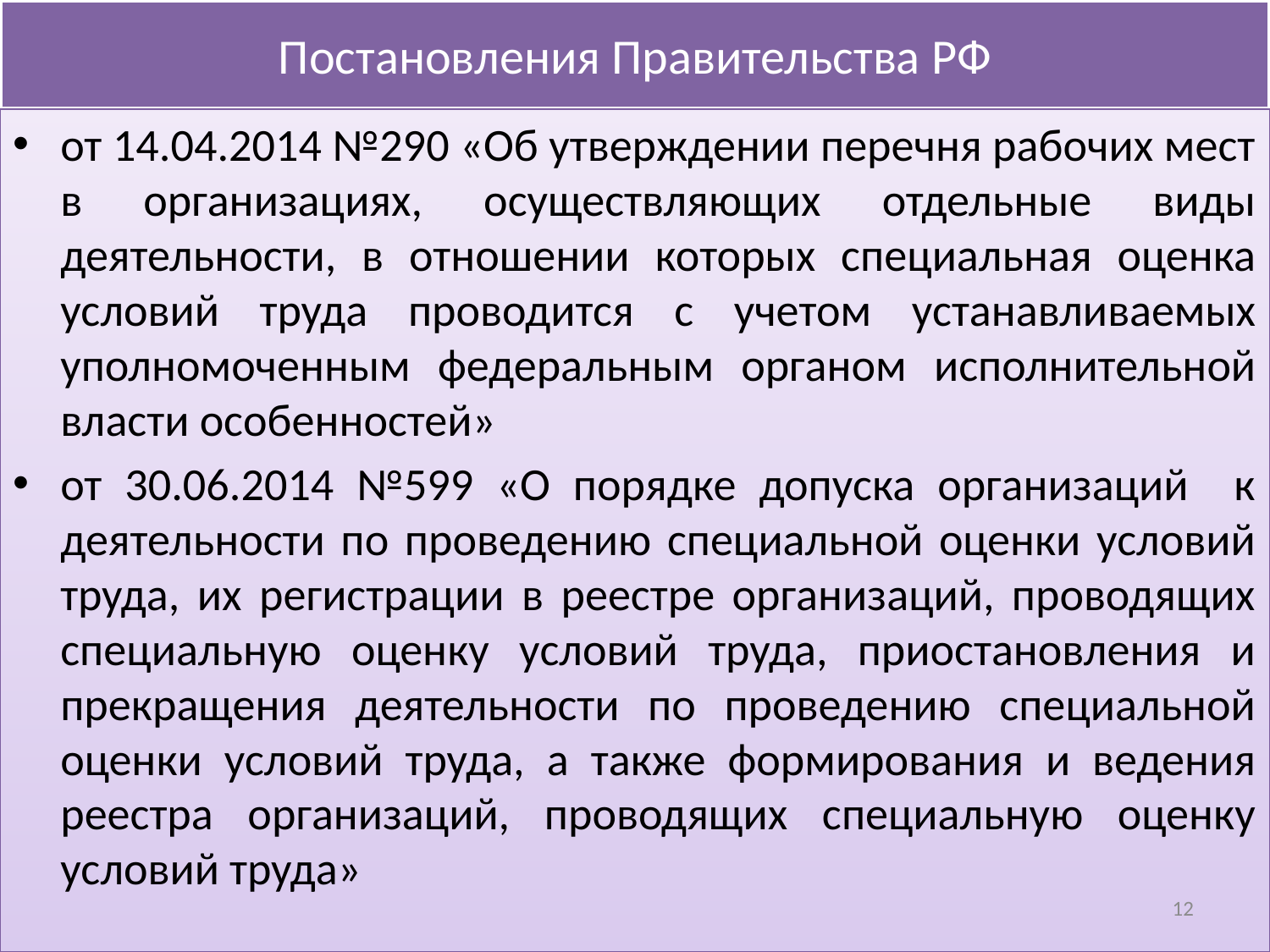

# Постановления Правительства РФ
от 14.04.2014 №290 «Об утверждении перечня рабочих мест в организациях, осуществляющих отдельные виды деятельности, в отношении которых специальная оценка условий труда проводится с учетом устанавливаемых уполномоченным федеральным органом исполнительной власти особенностей»
от 30.06.2014 №599 «О порядке допуска организаций  к деятельности по проведению специальной оценки условий труда, их регистрации в реестре организаций, проводящих специальную оценку условий труда, приостановления и прекращения деятельности по проведению специальной оценки условий труда, а также формирования и ведения реестра организаций, проводящих специальную оценку условий труда»
12